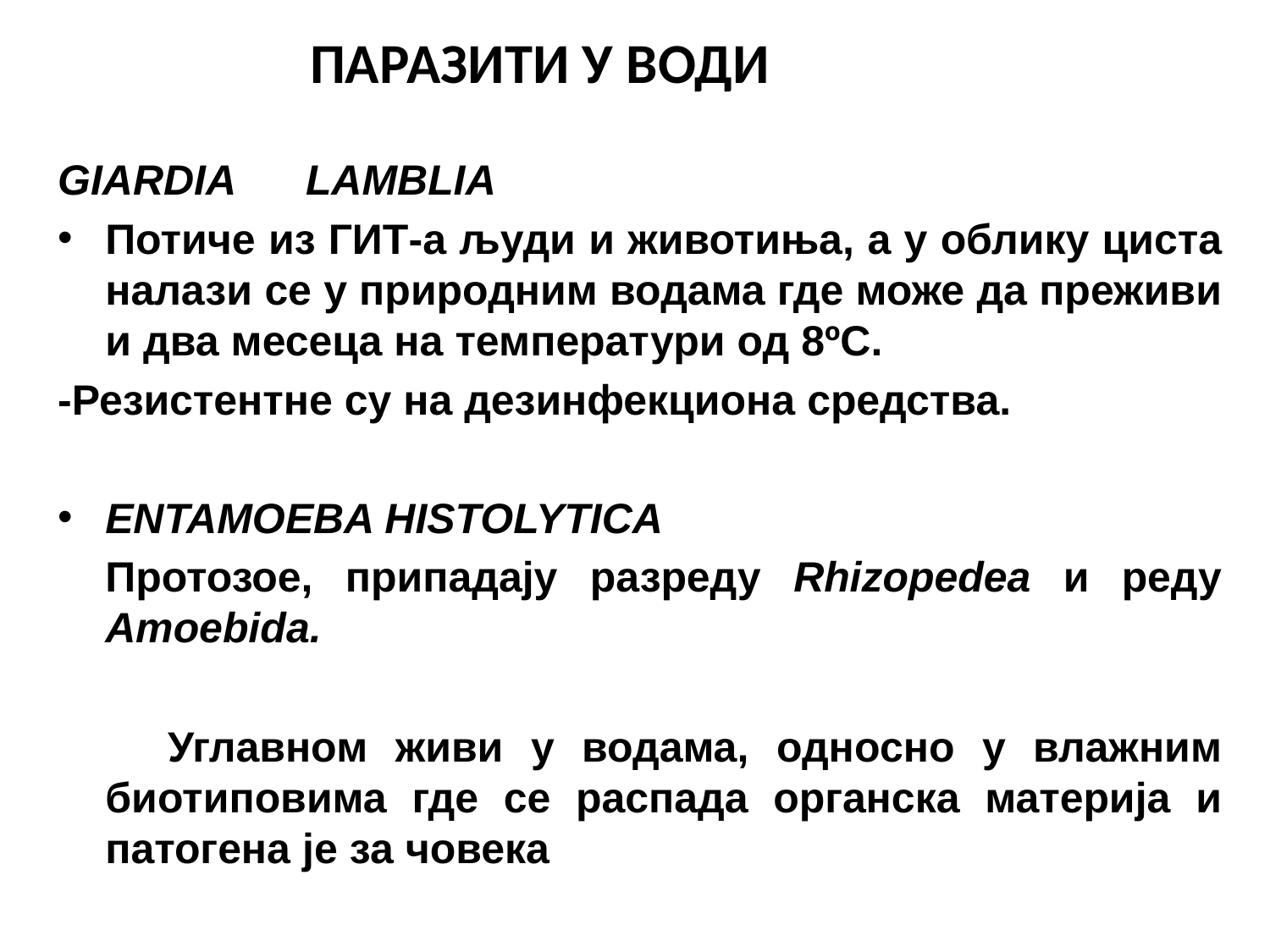

ПАРАЗИТИ У ВОДИ
GIARDIA      LAMBLIA
Потиче из ГИТ-а људи и животиња, а у облику циста налази се у природним водама где може да преживи и два месеца на температури од 8ºС.
-Резистентне су на дезинфекциона средства.

ENTAMOEBA HISTOLYTICA
	Протозое, припадају разреду Rhizopedea и реду Amoebida.

    Углавном живи у водама, односно у влажним биотиповима где се распада органска материја и патогена је за човека